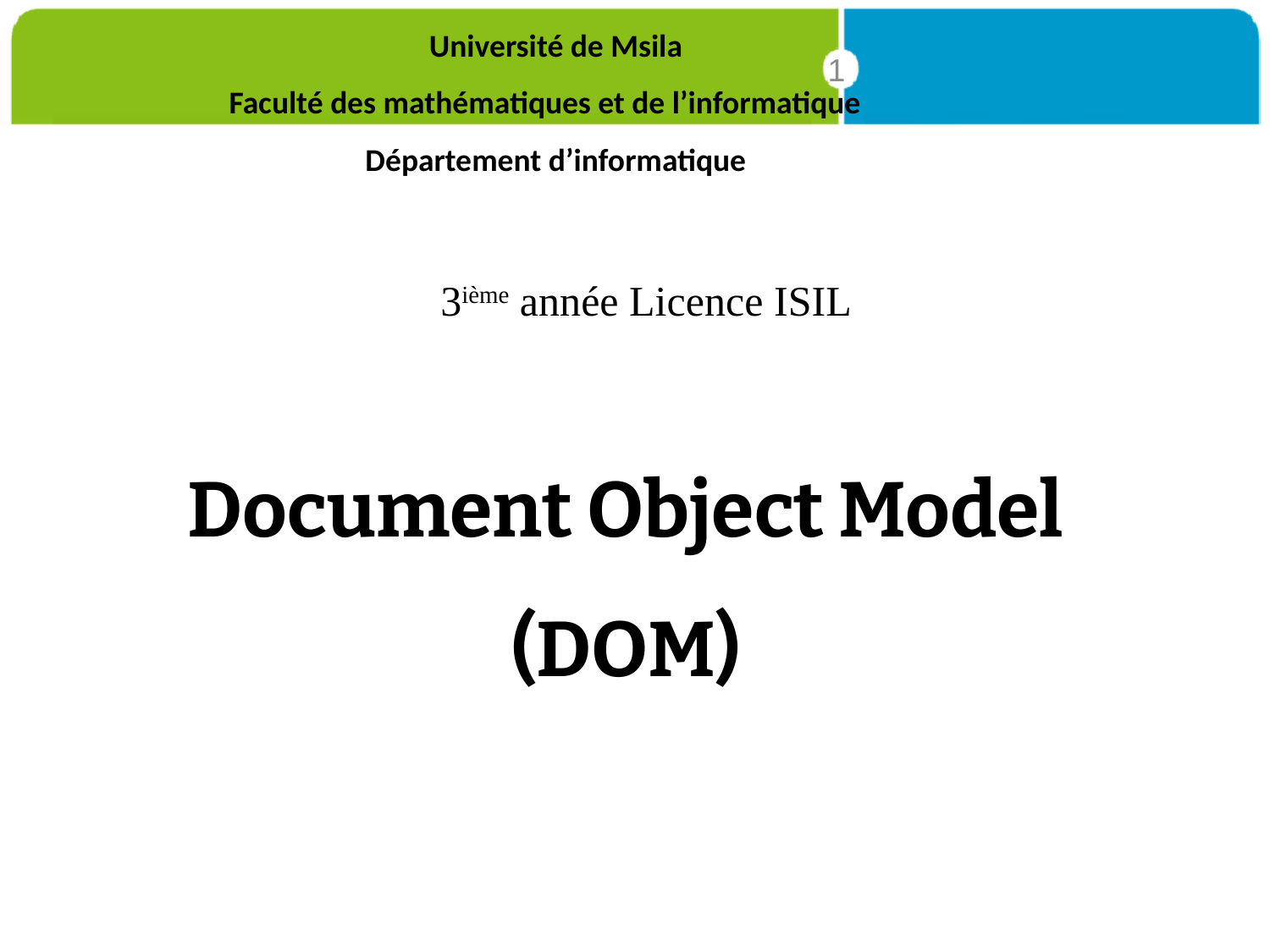

Université de Msila
Faculté des mathématiques et de l’informatique
Département d’informatique
1
3ième année Licence ISIL
Document Object Model (DOM)